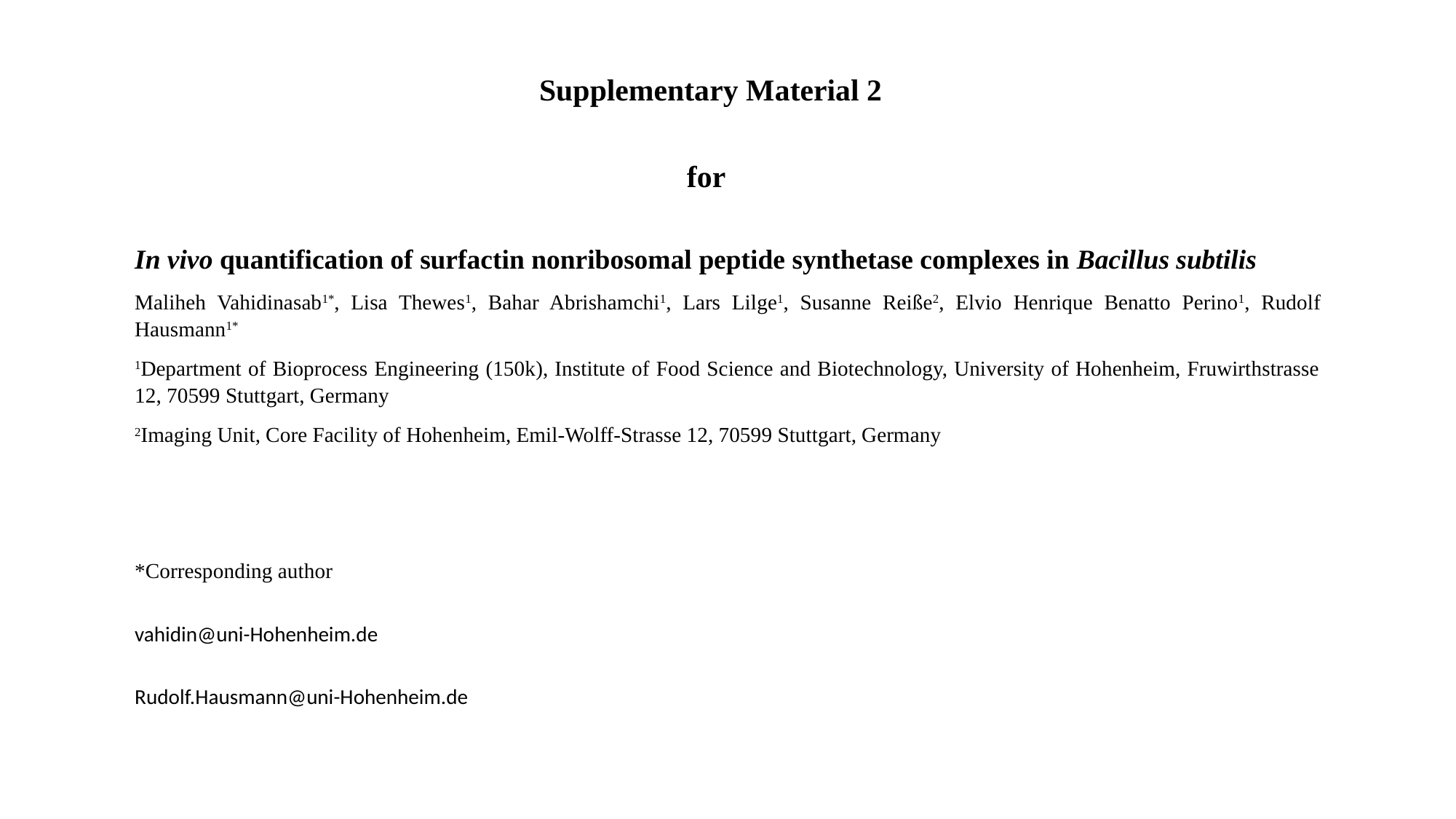

Supplementary Material 2

for
In vivo quantification of surfactin nonribosomal peptide synthetase complexes in Bacillus subtilis
Maliheh Vahidinasab1*, Lisa Thewes1, Bahar Abrishamchi1, Lars Lilge1, Susanne Reiße2, Elvio Henrique Benatto Perino1, Rudolf Hausmann1*
1Department of Bioprocess Engineering (150k), Institute of Food Science and Biotechnology, University of Hohenheim, Fruwirthstrasse 12, 70599 Stuttgart, Germany
2Imaging Unit, Core Facility of Hohenheim, Emil-Wolff-Strasse 12, 70599 Stuttgart, Germany

*Corresponding author
vahidin@uni-Hohenheim.de
Rudolf.Hausmann@uni-Hohenheim.de